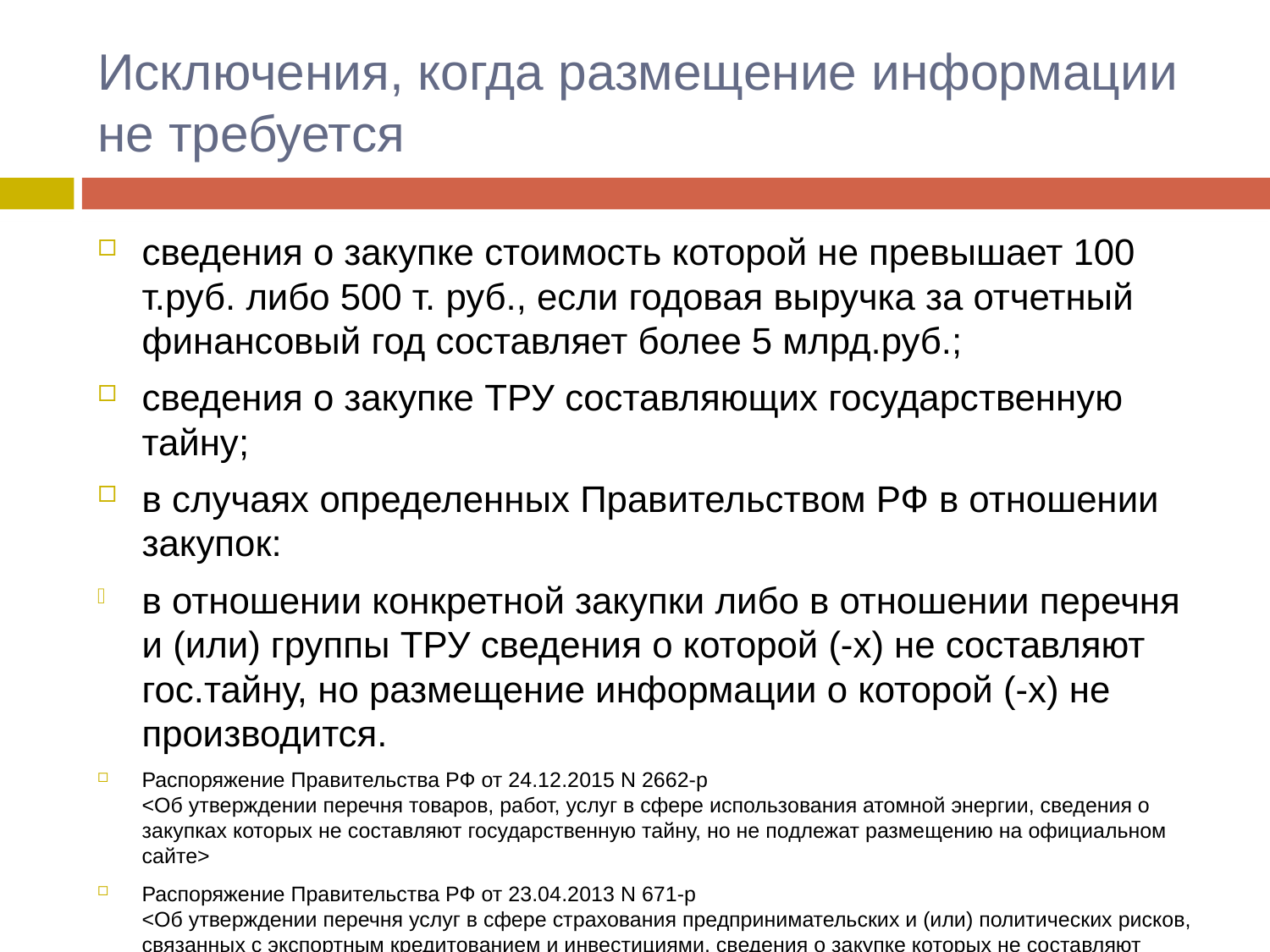

# Исключения, когда размещение информации не требуется
сведения о закупке стоимость которой не превышает 100 т.руб. либо 500 т. руб., если годовая выручка за отчетный финансовый год составляет более 5 млрд.руб.;
сведения о закупке ТРУ составляющих государственную тайну;
в случаях определенных Правительством РФ в отношении закупок:
в отношении конкретной закупки либо в отношении перечня и (или) группы ТРУ сведения о которой (-х) не составляют гос.тайну, но размещение информации о которой (-х) не производится.
Распоряжение Правительства РФ от 24.12.2015 N 2662-р
<Об утверждении перечня товаров, работ, услуг в сфере использования атомной энергии, сведения о закупках которых не составляют государственную тайну, но не подлежат размещению на официальном сайте>
Распоряжение Правительства РФ от 23.04.2013 N 671-р
<Об утверждении перечня услуг в сфере страхования предпринимательских и (или) политических рисков, связанных с экспортным кредитованием и инвестициями, сведения о закупке которых не составляют государственной тайны, но не подлежат размещению на официальном сайте в сети "Интернет">
Распоряжение Правительства РФ от 30.06.2015 N 1247-р
<Об утверждении перечня товаров, работ, услуг в сфере космической деятельности, сведения о закупках которых не составляют государственную тайну, но не подлежат размещению в единой информационной системе в сфере закупок товаров, работ, услуг для обеспечения государственных и муниципальных нужд>